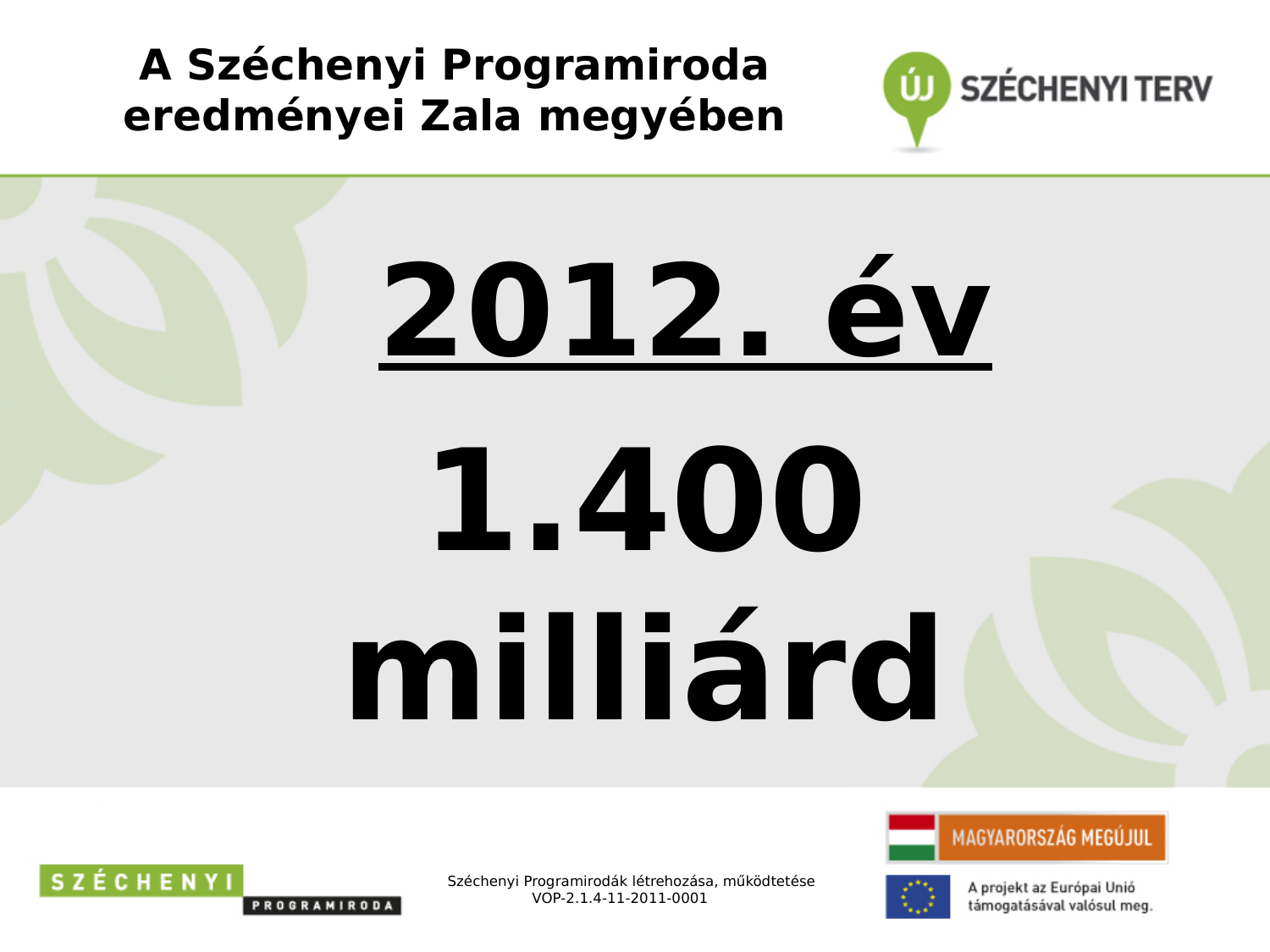

# A Széchenyi Programiroda eredményei Zala megyében
  2012. év
1.400 milliárd

Széchenyi Programirodák létrehozása, működtetése
                   VOP-2.1.4-11-2011-0001